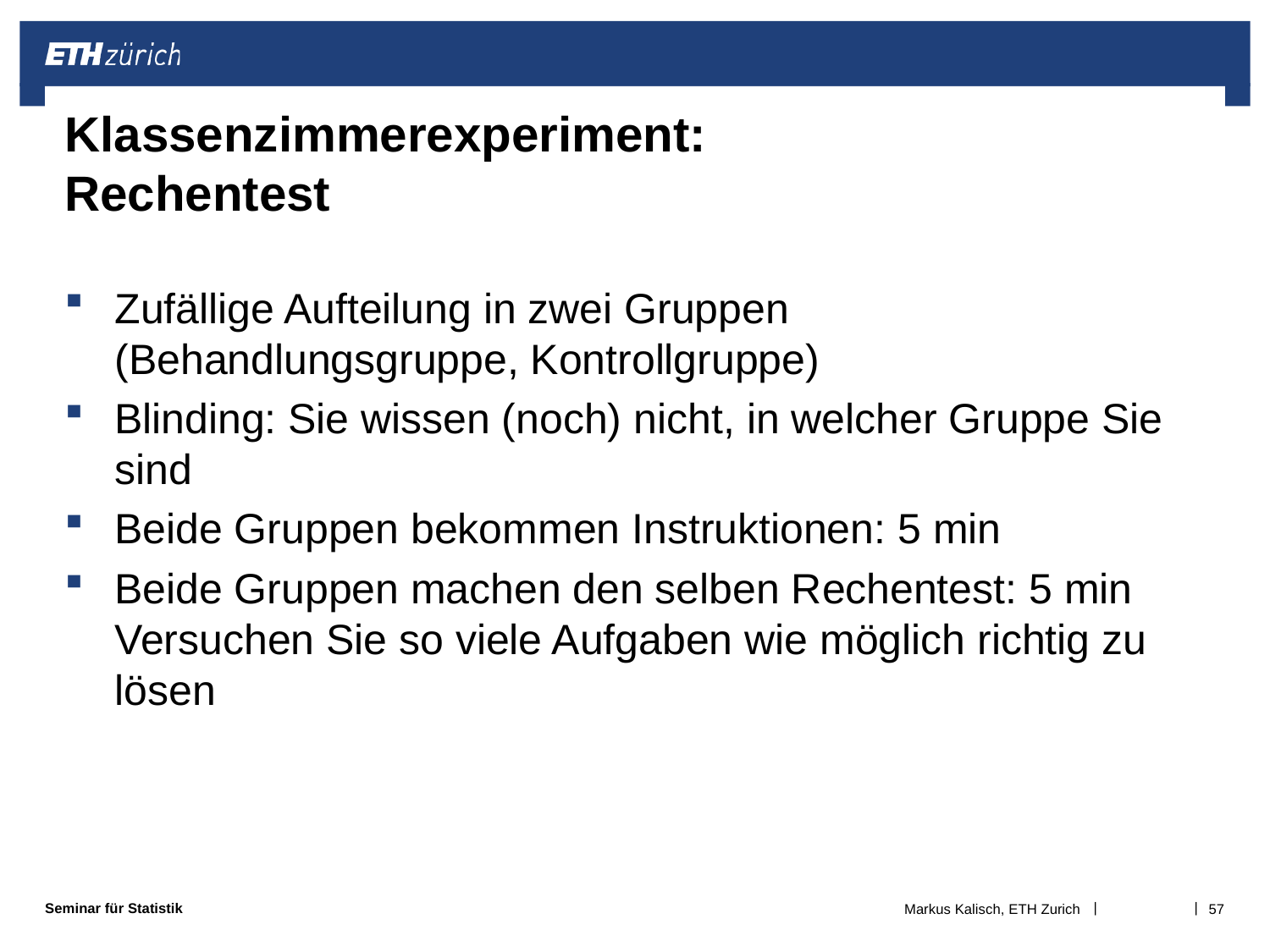

# Klassenzimmerexperiment: Rechentest
Zufällige Aufteilung in zwei Gruppen (Behandlungsgruppe, Kontrollgruppe)
Blinding: Sie wissen (noch) nicht, in welcher Gruppe Sie sind
Beide Gruppen bekommen Instruktionen: 5 min
Beide Gruppen machen den selben Rechentest: 5 min
Versuchen Sie so viele Aufgaben wie möglich richtig zu lösen

Markus Kalisch, ETH Zurich
57